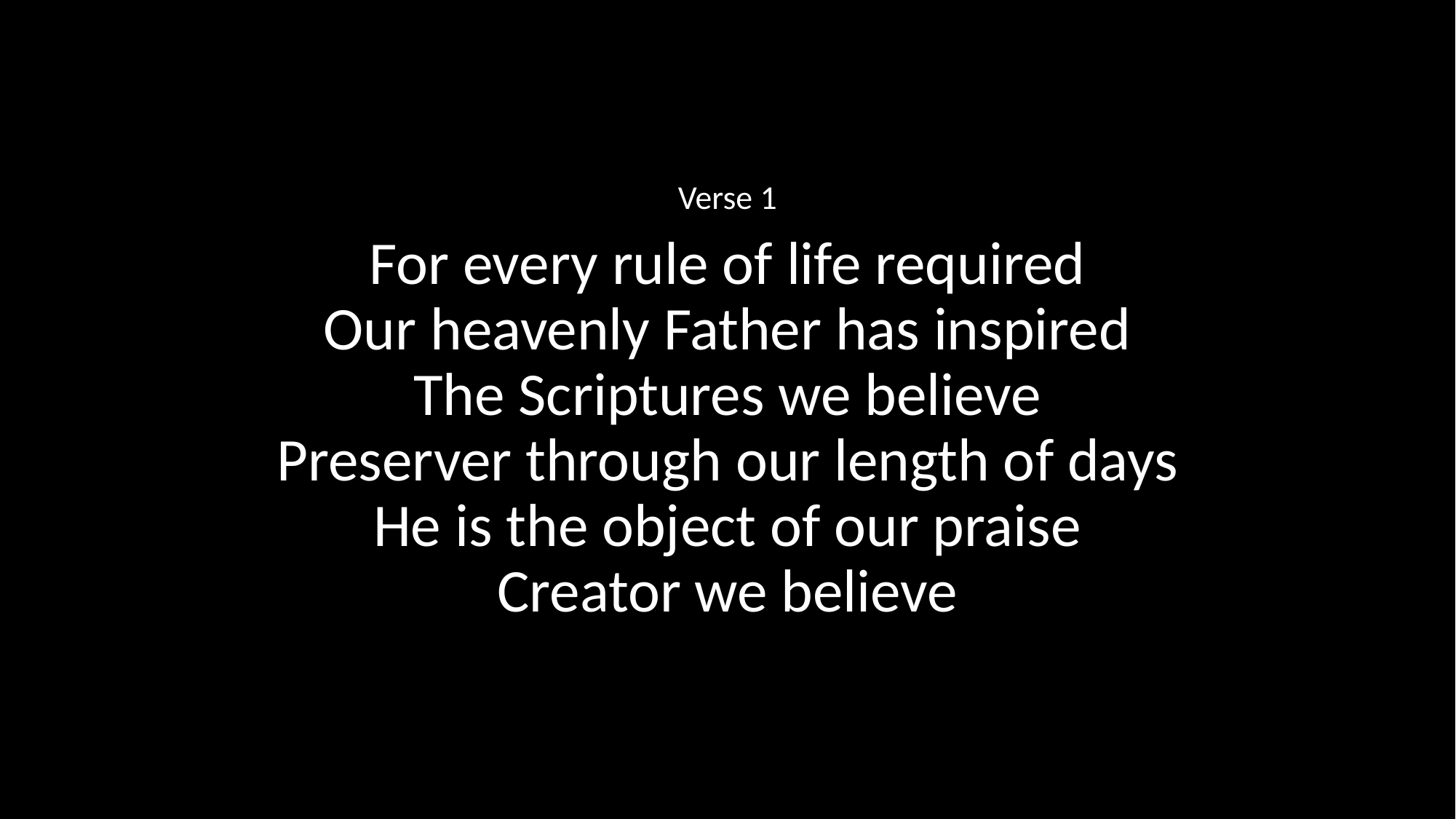

Verse 1
For every rule of life required
Our heavenly Father has inspired
The Scriptures we believe
Preserver through our length of days
He is the object of our praise
Creator we believe